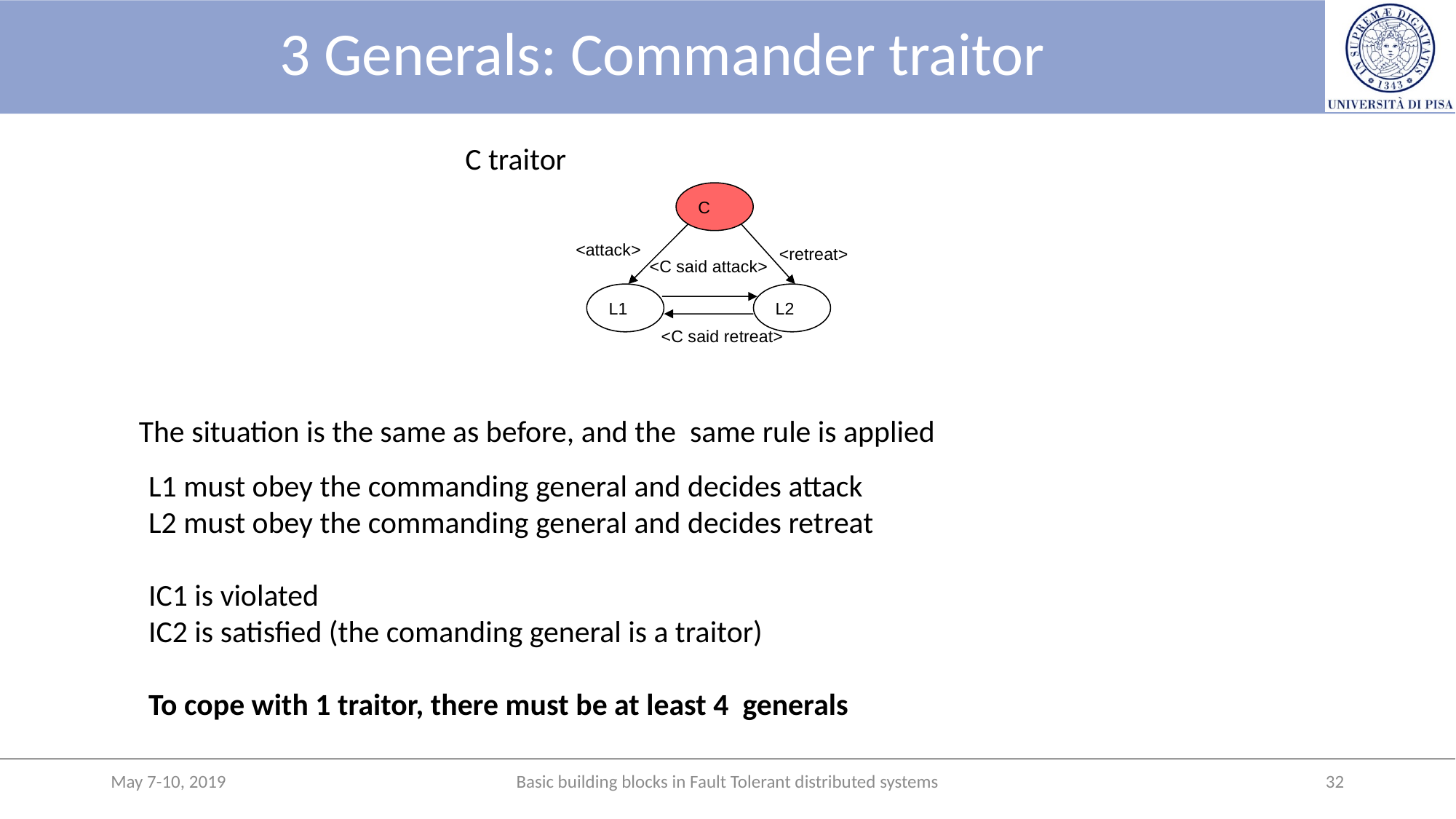

# 3 Generals: Commander traitor
C traitor
C

<attack>
<retreat>
<C said attack>
L1
L2

<C said retreat>
The situation is the same as before, and the  same rule is applied
L1 must obey the commanding general and decides attack
L2 must obey the commanding general and decides retreat

IC1 is violated
IC2 is satisfied (the comanding general is a traitor)

To cope with 1 traitor, there must be at least 4  generals

May 7-10, 2019
Basic building blocks in Fault Tolerant distributed systems
32